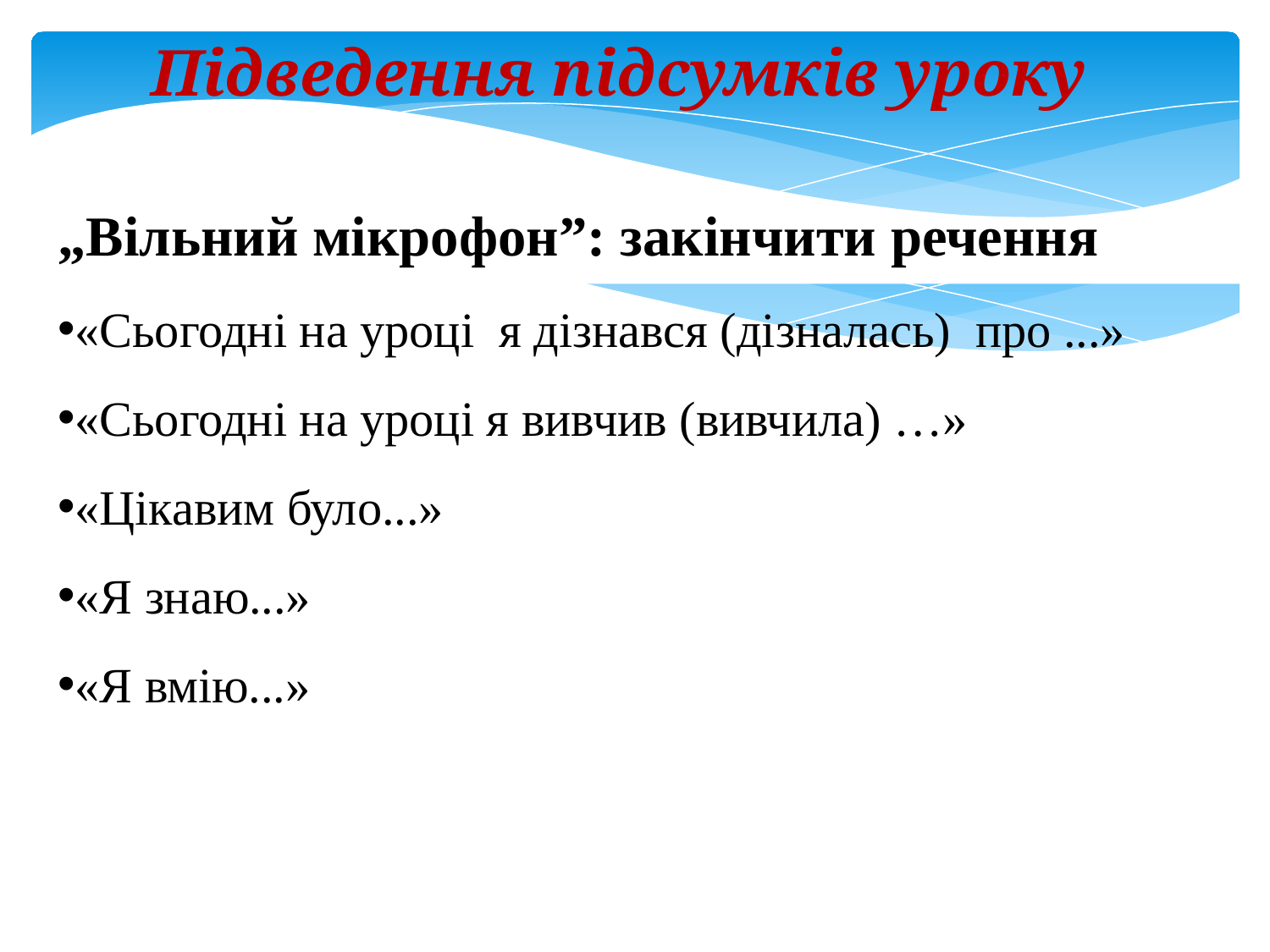

Підведення підсумків уроку
„Вільний мікрофон”: закінчити речення
«Сьогодні на уроці  я дізнався (дізналась)  про ...»
«Сьогодні на уроці я вивчив (вивчила) …»
«Цікавим було...»
«Я знаю...»
«Я вмію...»